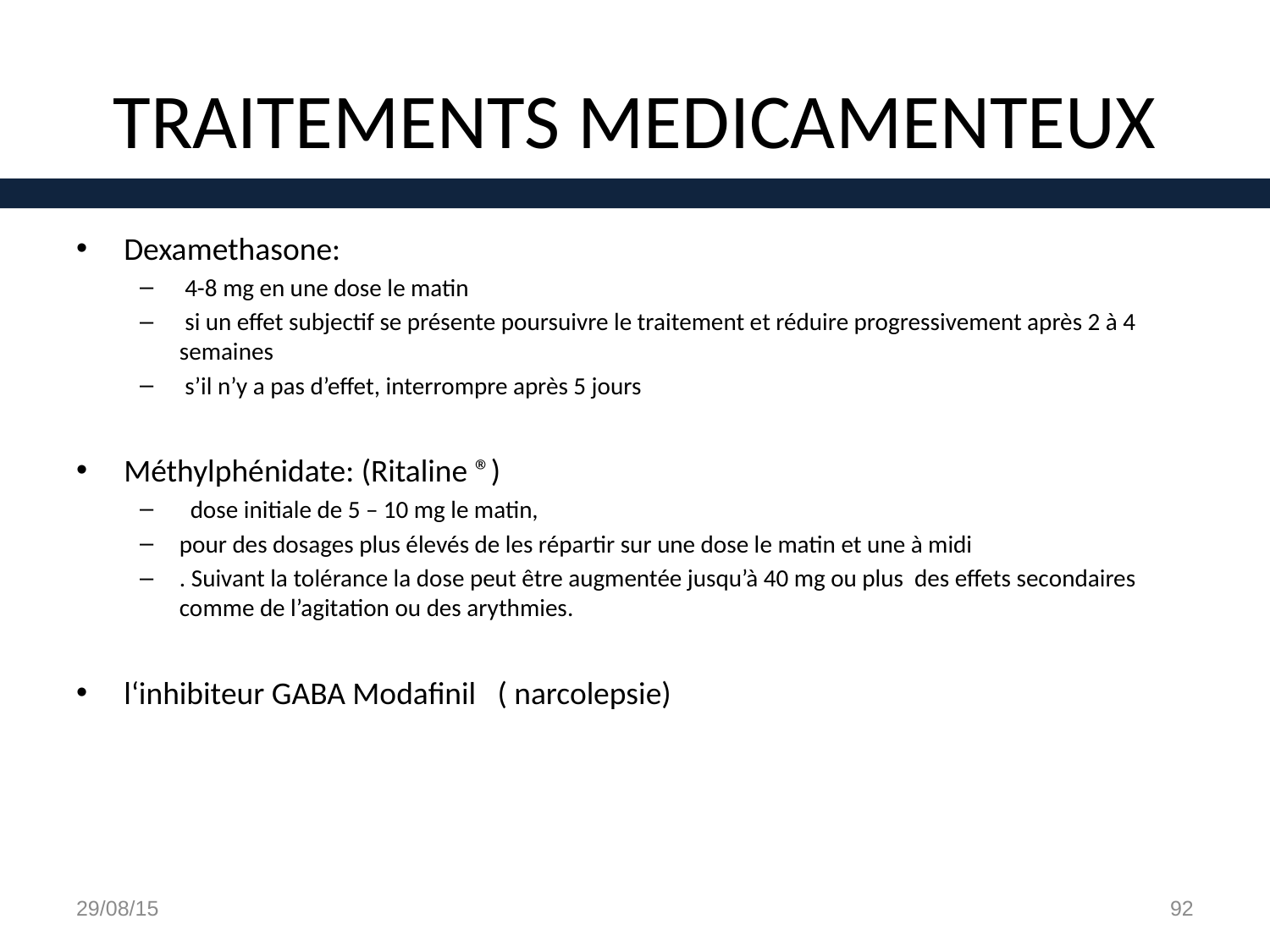

# TRAITEMENTS MEDICAMENTEUX

Dexamethasone:
 4-8 mg en une dose le matin
 si un effet subjectif se présente poursuivre le traitement et réduire progressivement après 2 à 4 semaines
 s’il n’y a pas d’effet, interrompre après 5 jours

Méthylphénidate: (Ritaline ®)
  dose initiale de 5 – 10 mg le matin,
pour des dosages plus élevés de les répartir sur une dose le matin et une à midi
. Suivant la tolérance la dose peut être augmentée jusqu’à 40 mg ou plus  des effets secondaires comme de l’agitation ou des arythmies.

l‘inhibiteur GABA Modafinil   ( narcolepsie)

29/08/15
92